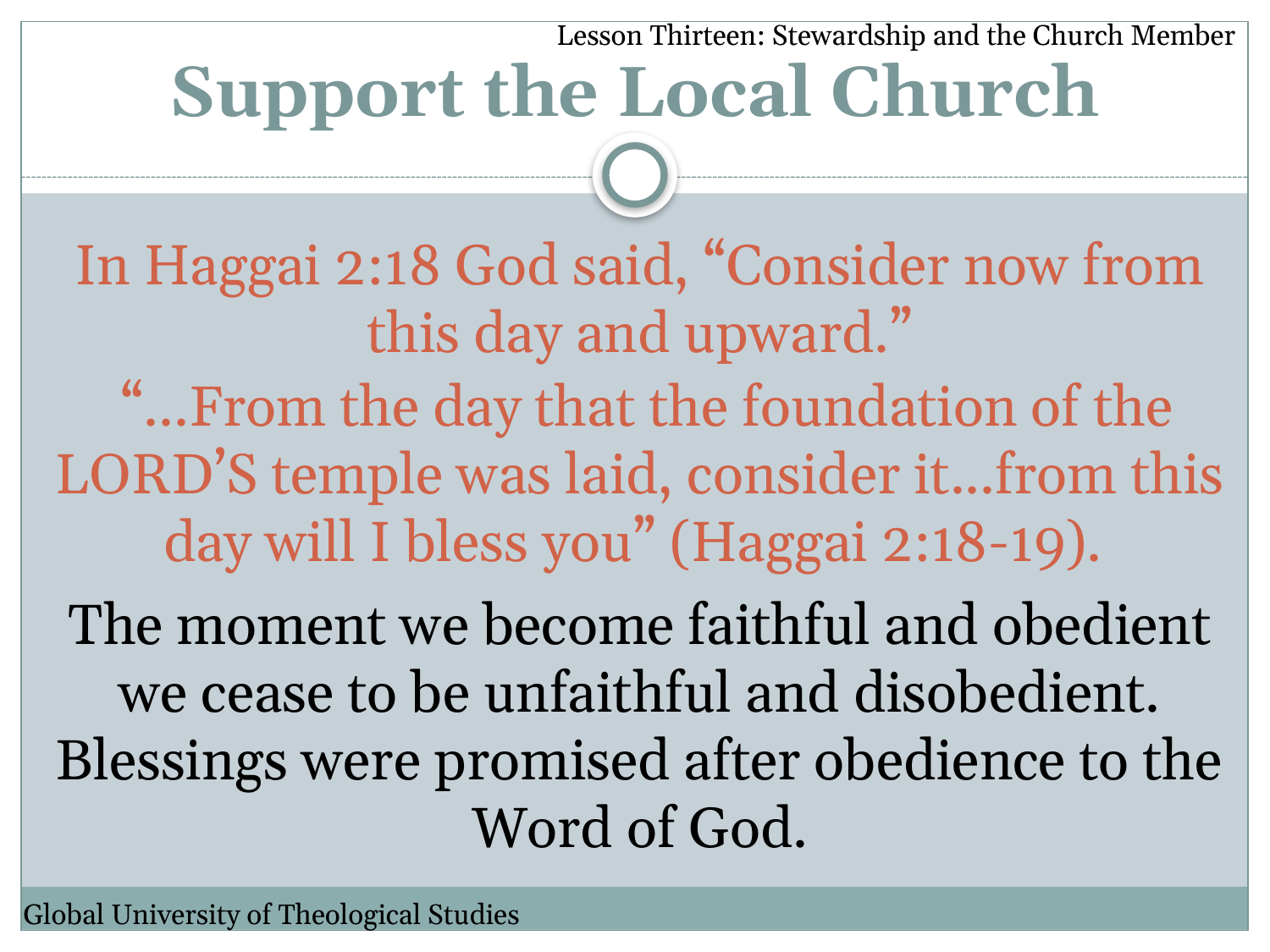

Lesson Thirteen: Stewardship and the Church Member
# Support the Local Church
In Haggai 2:18 God said, “Consider now from this day and upward.”
 “...From the day that the foundation of the LORD’S temple was laid, consider it...from this day will I bless you” (Haggai 2:18-19).
The moment we become faithful and obedient we cease to be unfaithful and disobedient. Blessings were promised after obedience to the Word of God.
Global University of Theological Studies